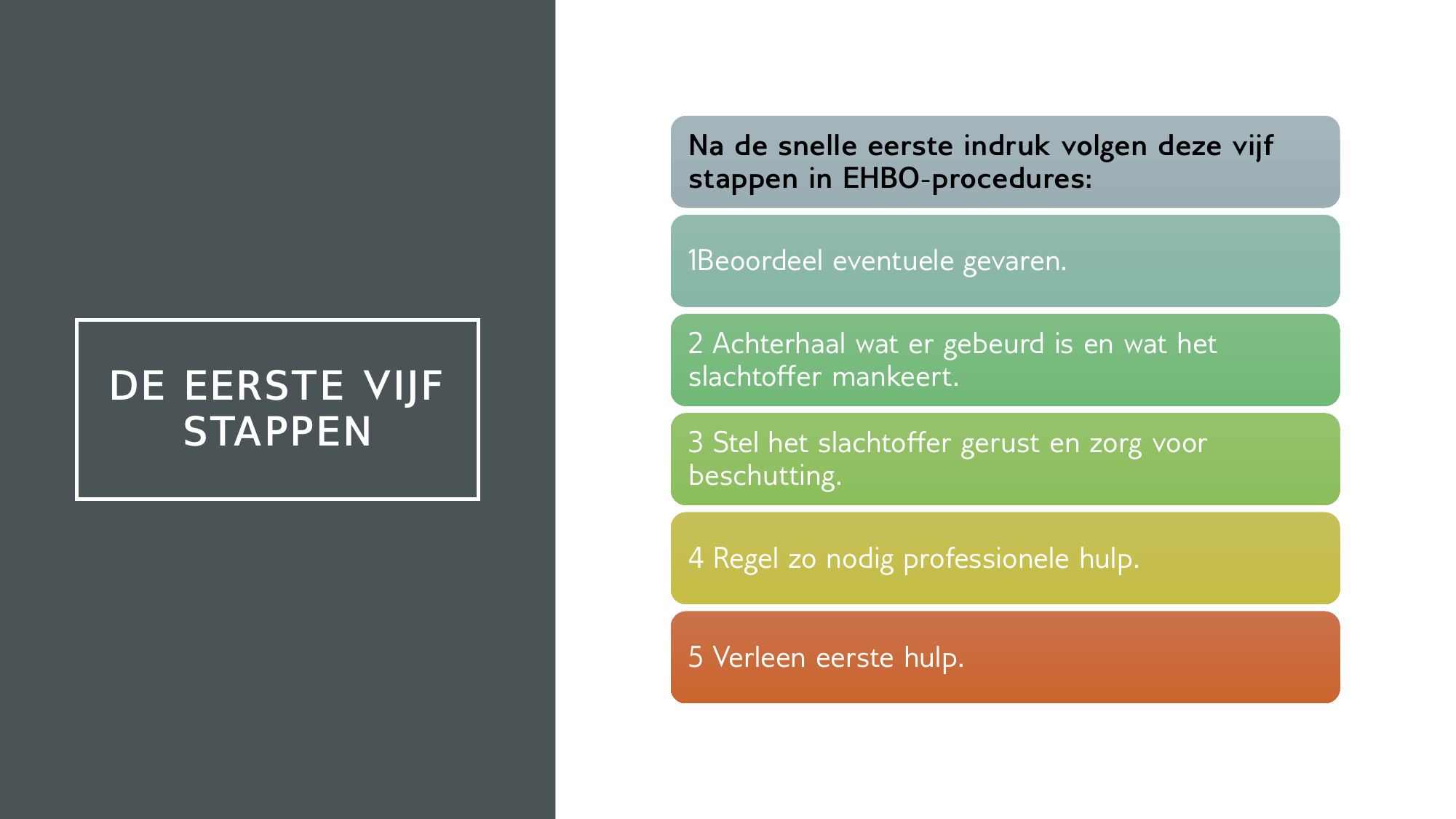

Na de snelle eerste indruk volgen deze vijf stappen in EHBO-procedures:
1Beoordeel eventuele gevaren.
2 Achterhaal wat er gebeurd is en wat het slachtoffer mankeert.
3 Stel het slachtoffer gerust en zorg voor beschutting.
4 Regel zo nodig professionele hulp.
5 Verleen eerste hulp.
# De eerste vijf stappen